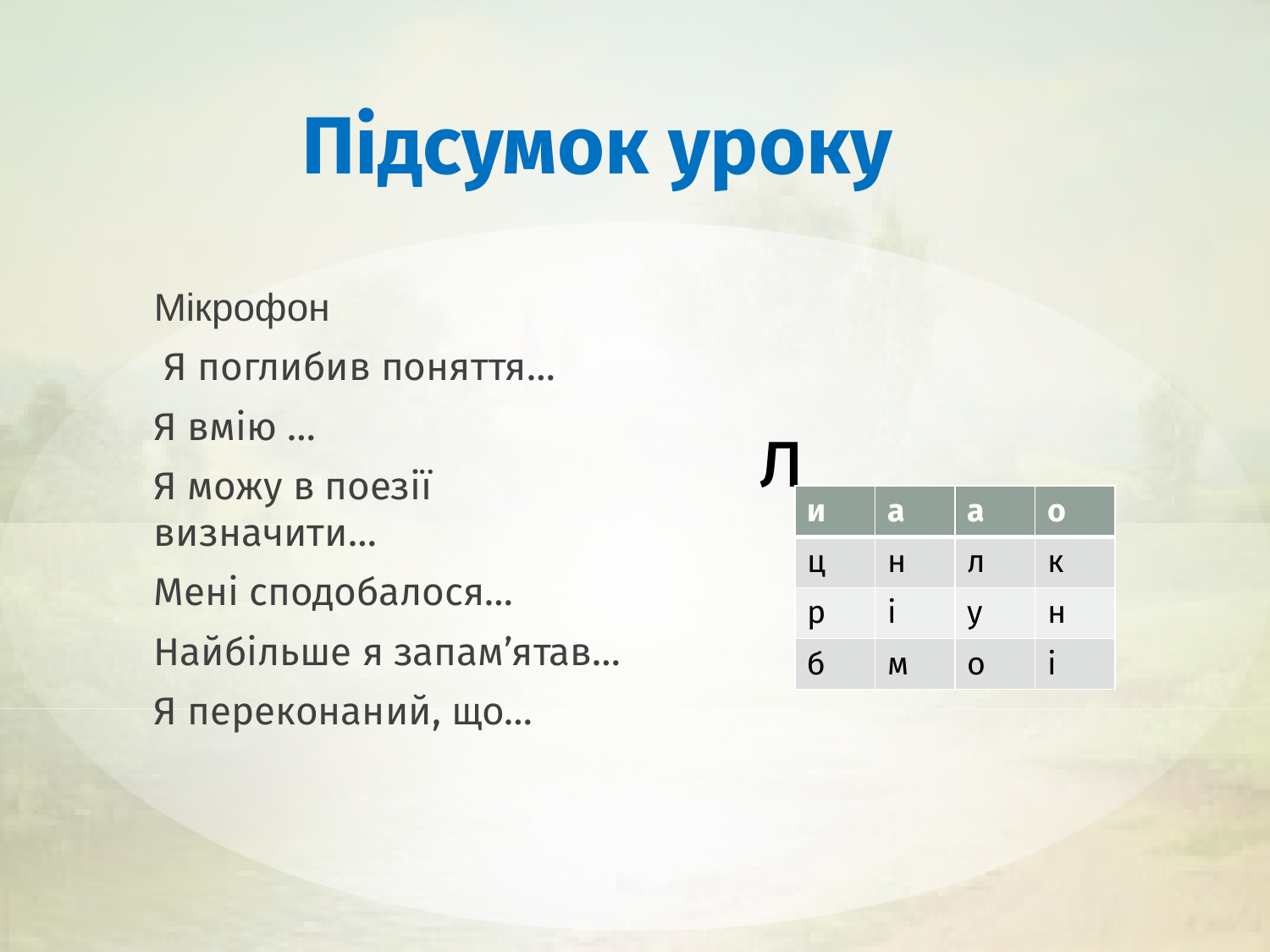

# Підсумок уроку
Мікрофон
 Я поглибив поняття…
Я вмію …
Я можу в поезії визначити…
Мені сподобалося…
Найбільше я запам’ятав…
Я переконаний, що…

л
| и | а | а | о |
| --- | --- | --- | --- |
| ц | н | л | к |
| р | і | у | н |
| б | м | о | і |